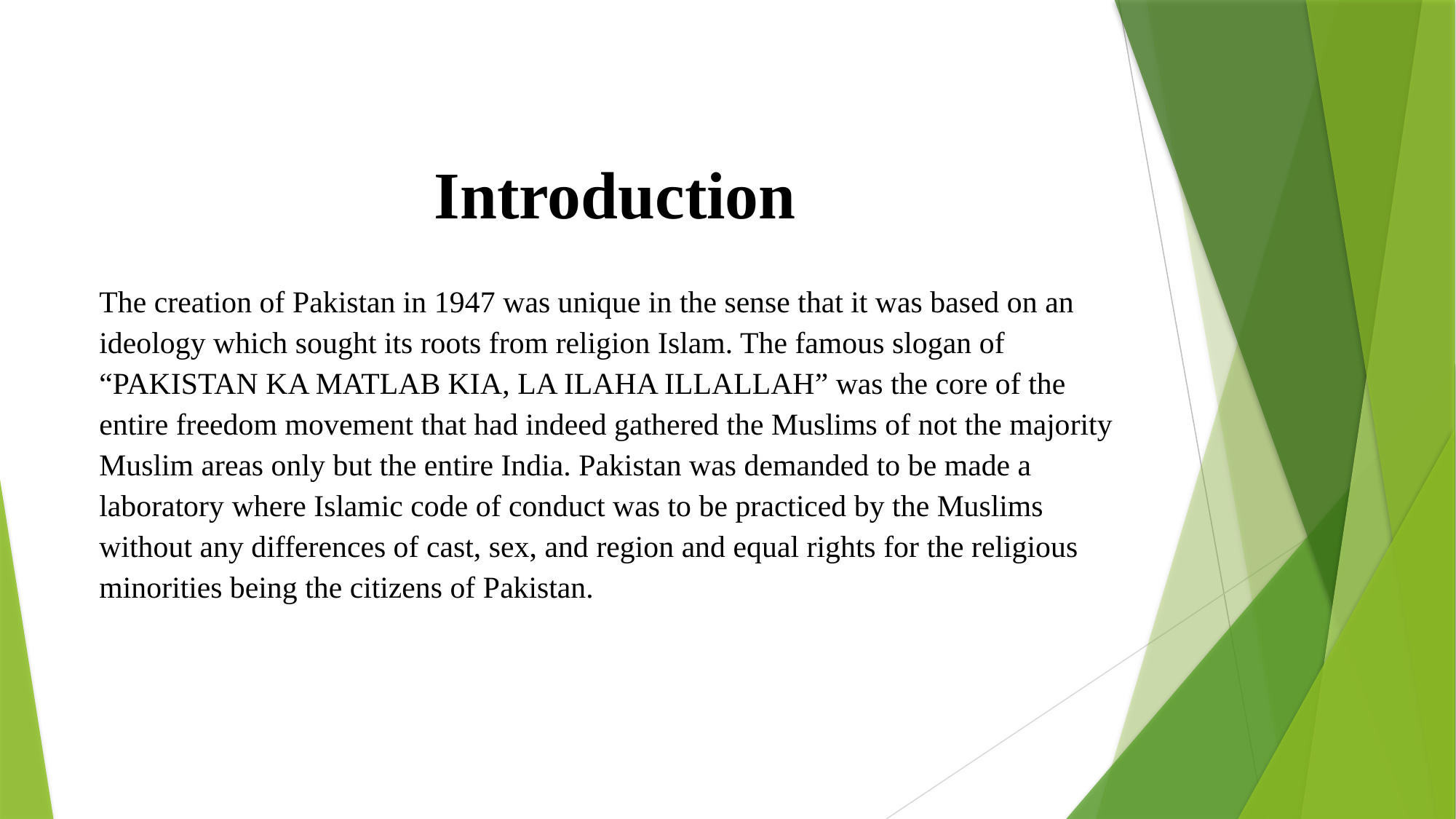

Introduction

The creation of Pakistan in 1947 was unique in the sense that it was based on an ideology which sought its roots from religion Islam. The famous slogan of “PAKISTAN KA MATLAB KIA, LA ILAHA ILLALLAH” was the core of the entire freedom movement that had indeed gathered the Muslims of not the majority Muslim areas only but the entire India. Pakistan was demanded to be made a laboratory where Islamic code of conduct was to be practiced by the Muslims without any differences of cast, sex, and region and equal rights for the religious minorities being the citizens of Pakistan.